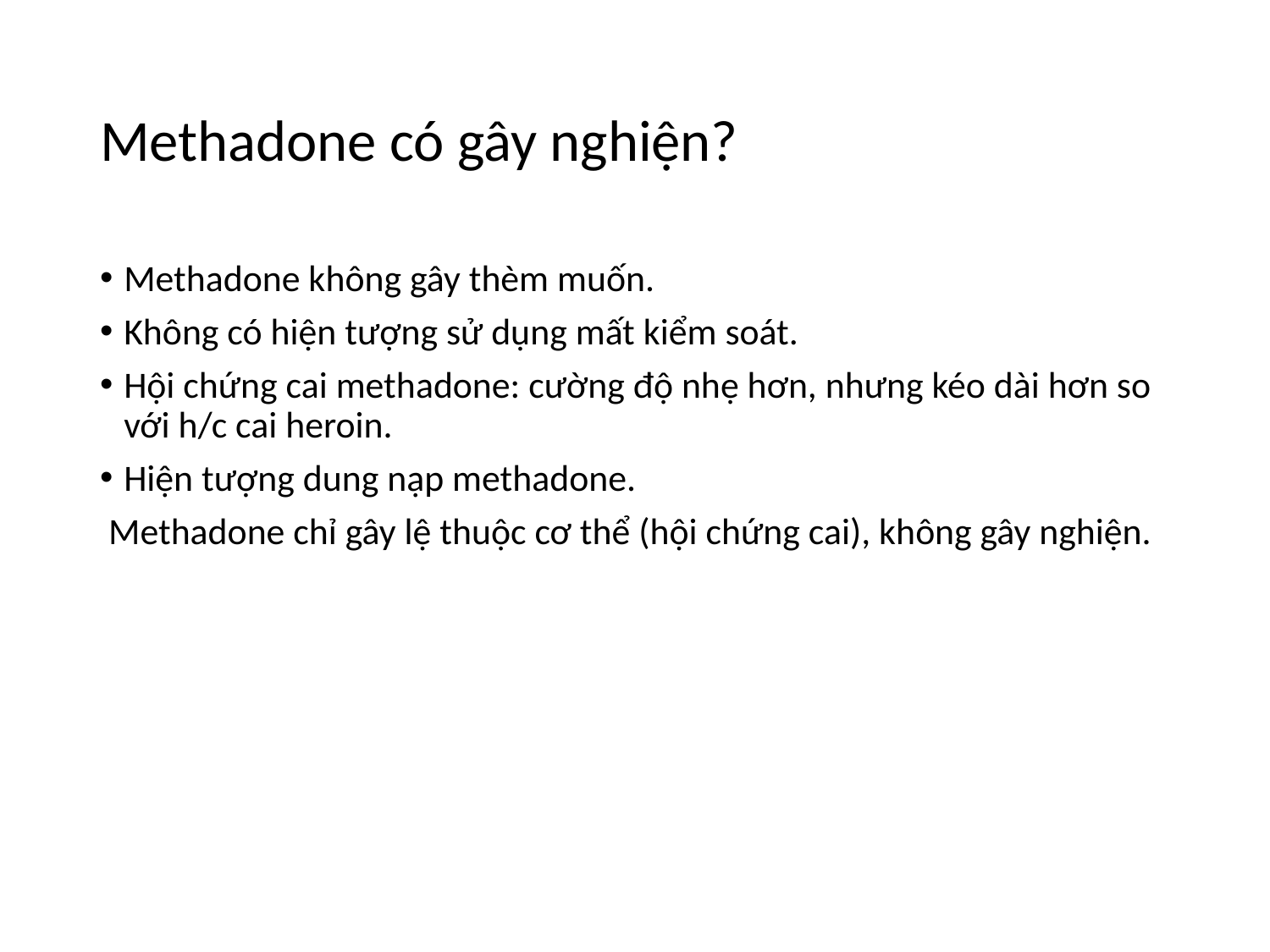

# Methadone có gây nghiện?
Methadone không gây thèm muốn.
Không có hiện tượng sử dụng mất kiểm soát.
Hội chứng cai methadone: cường độ nhẹ hơn, nhưng kéo dài hơn so với h/c cai heroin.
Hiện tượng dung nạp methadone.
 Methadone chỉ gây lệ thuộc cơ thể (hội chứng cai), không gây nghiện.